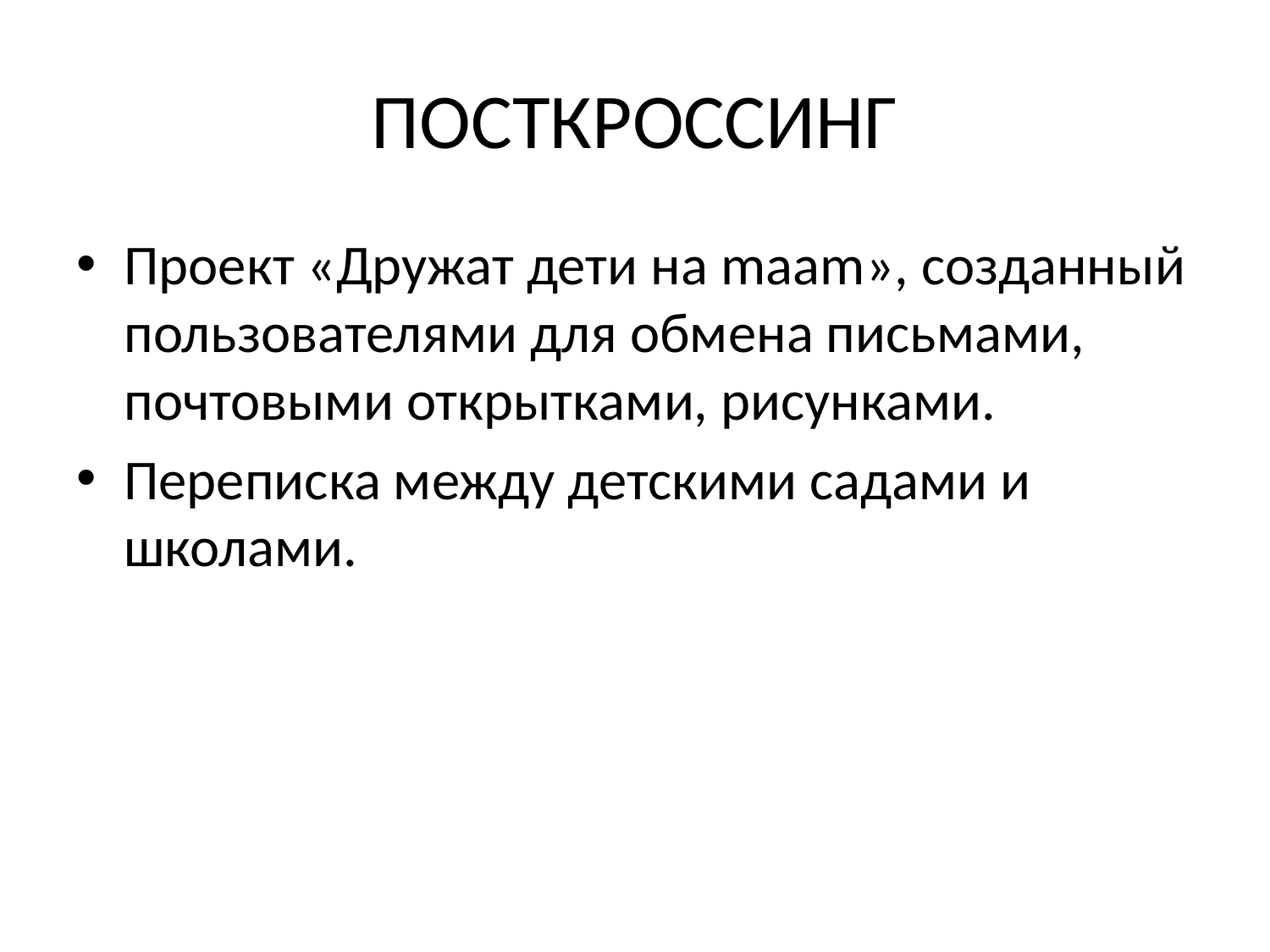

# ПОСТКРОССИНГ
Проект «Дружат дети на maam», созданный пользователями для обмена письмами, почтовыми открытками, рисунками.
Переписка между детскими садами и школами.